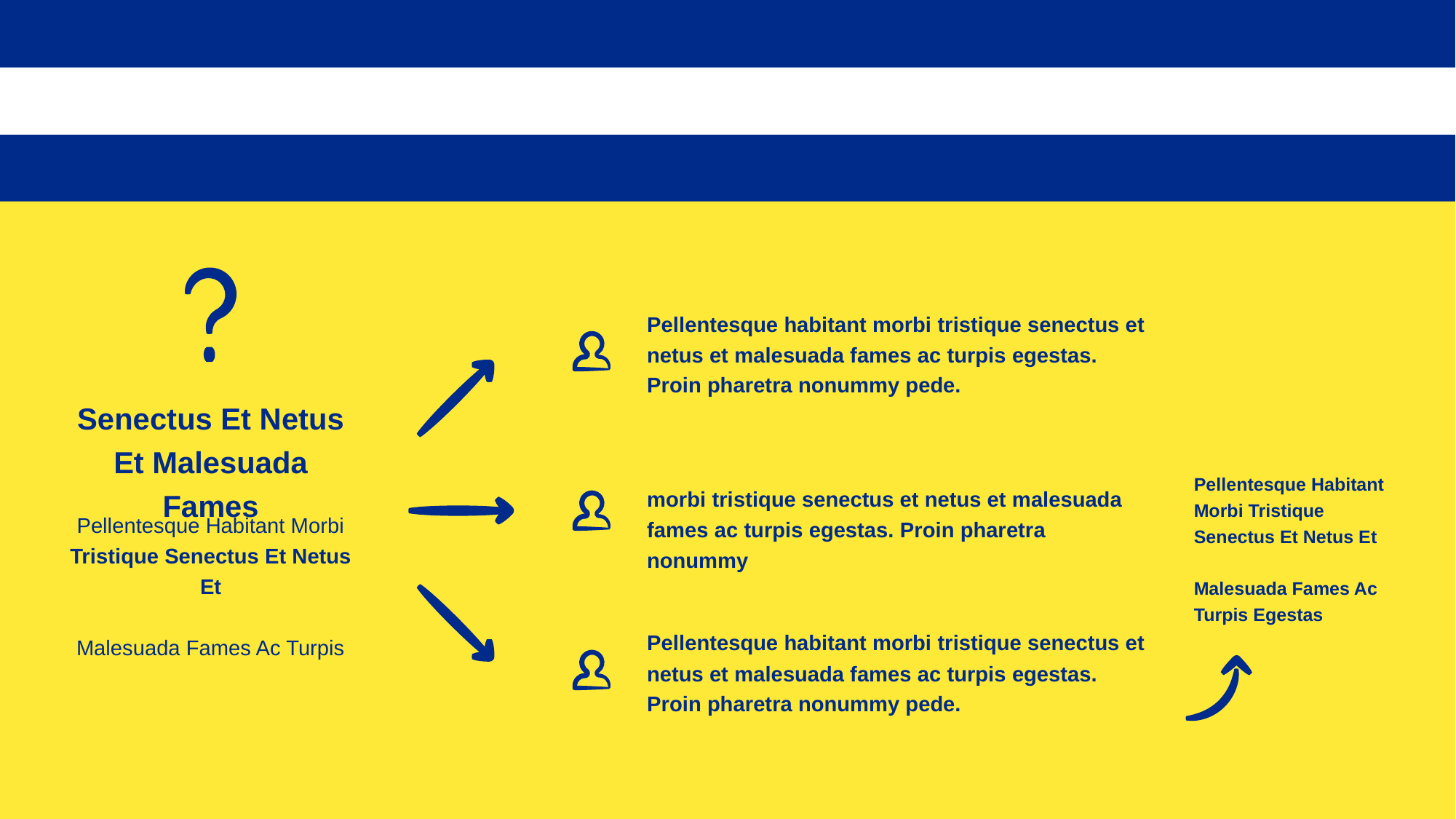

Pellentesque habitant morbi tristique senectus et netus et malesuada fames ac turpis egestas. Proin pharetra nonummy pede.

Senectus Et Netus Et Malesuada Fames
Pellentesque Habitant Morbi Tristique Senectus Et Netus Et

Malesuada Fames Ac Turpis
Pellentesque Habitant Morbi Tristique Senectus Et Netus Et

Malesuada Fames Ac Turpis Egestas
morbi tristique senectus et netus et malesuada fames ac turpis egestas. Proin pharetra nonummy

Pellentesque habitant morbi tristique senectus et netus et malesuada fames ac turpis egestas. Proin pharetra nonummy pede.